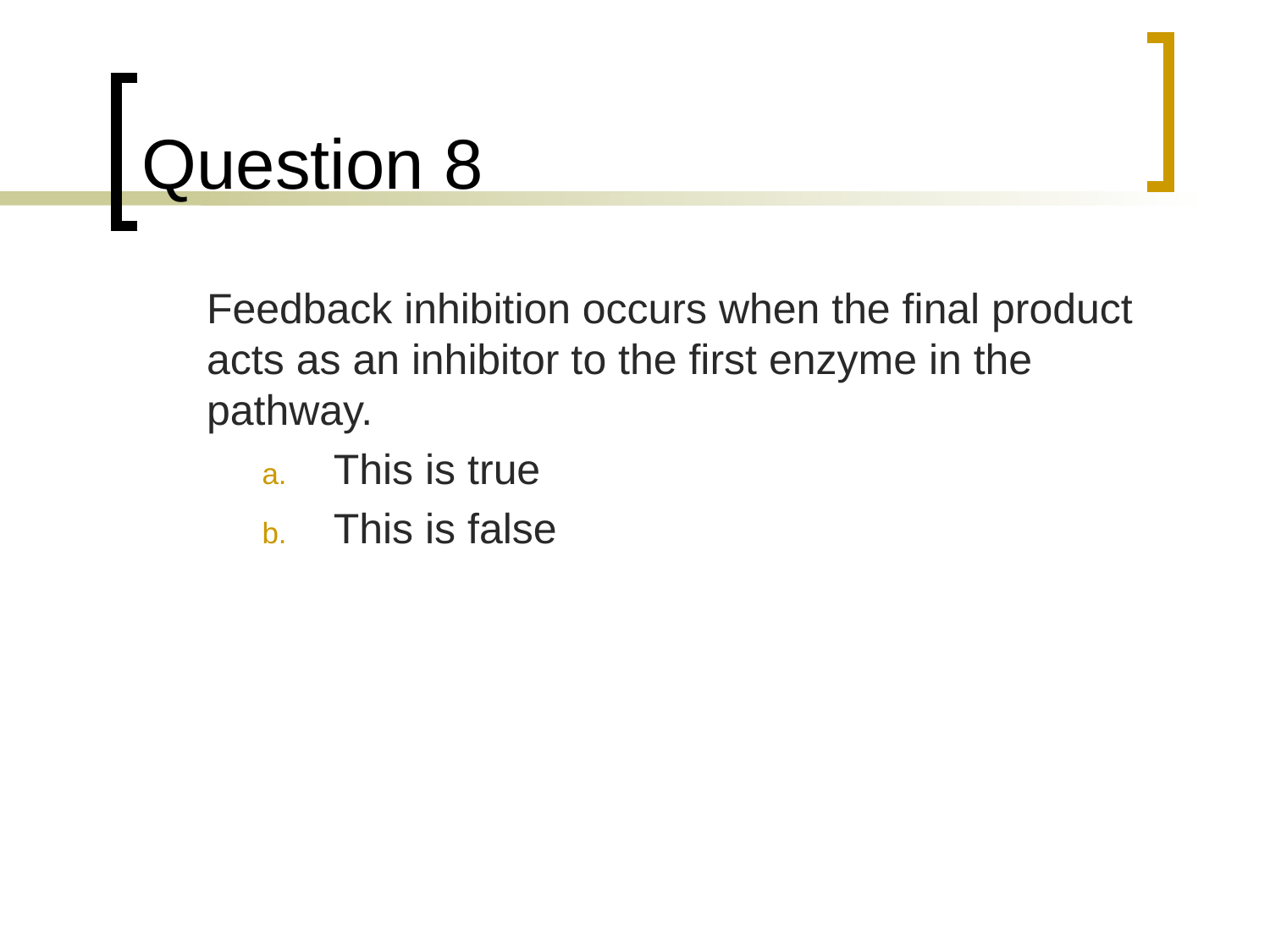

# Question 8
	Feedback inhibition occurs when the final product acts as an inhibitor to the first enzyme in the pathway.
This is true
This is false